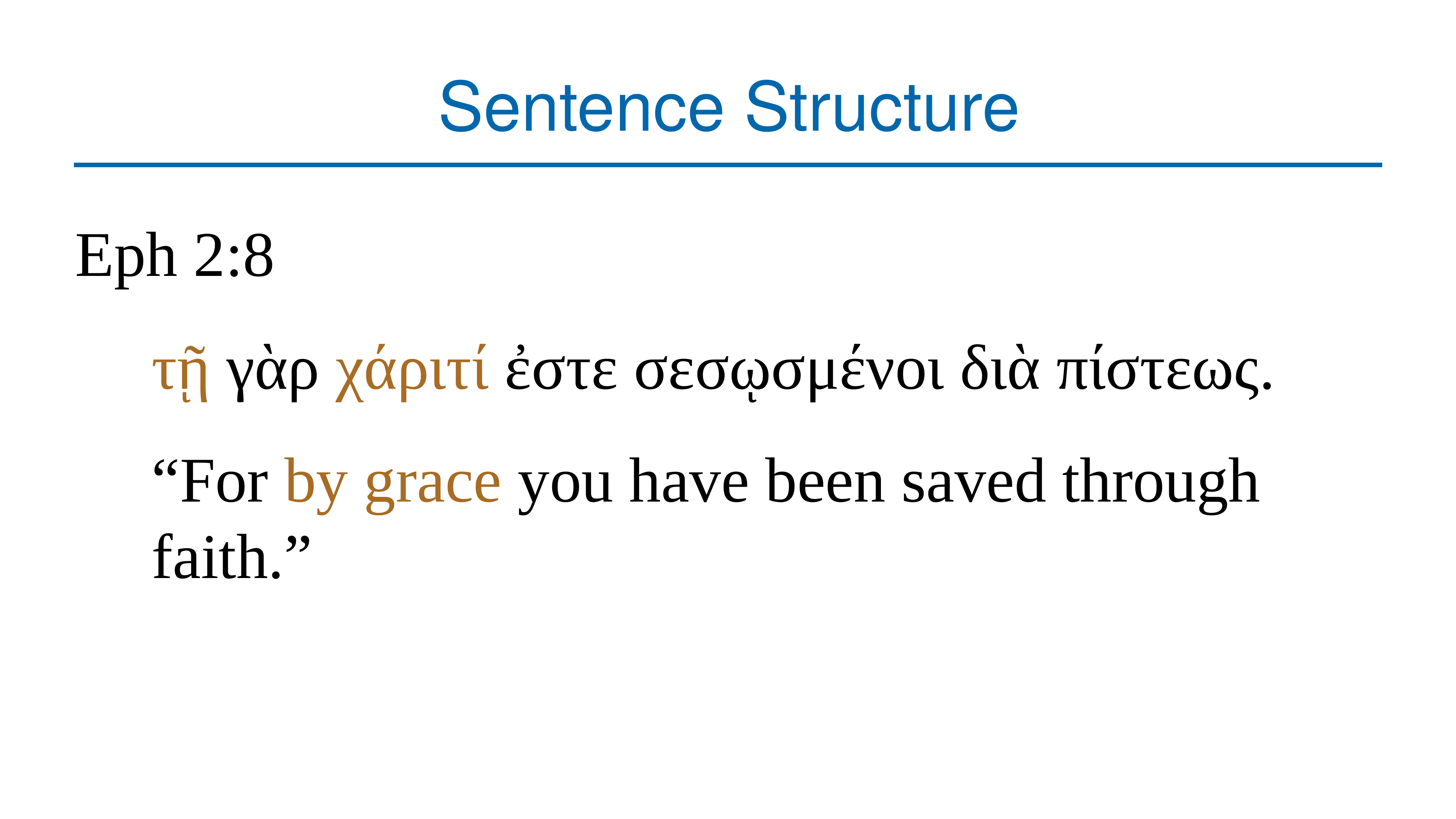

# Sentence Structure
Eph 2:8
τῇ γὰρ χάριτί ἐστε σεσῳσμένοι διὰ πίστεως.
“For by grace you have been saved through faith.”